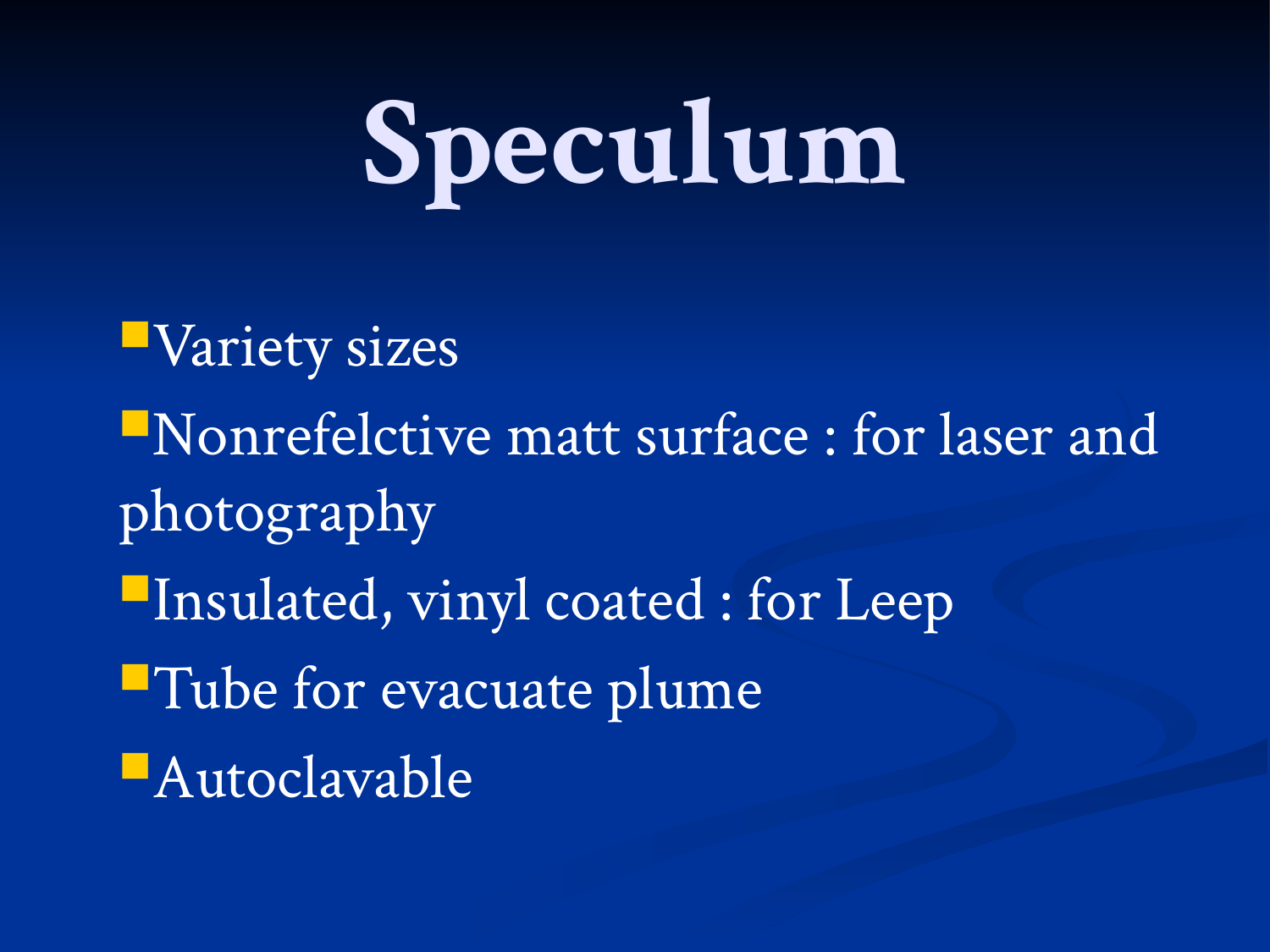

# Speculum
Variety sizes
Nonrefelctive matt surface : for laser and photography
Insulated, vinyl coated : for Leep
Tube for evacuate plume
Autoclavable